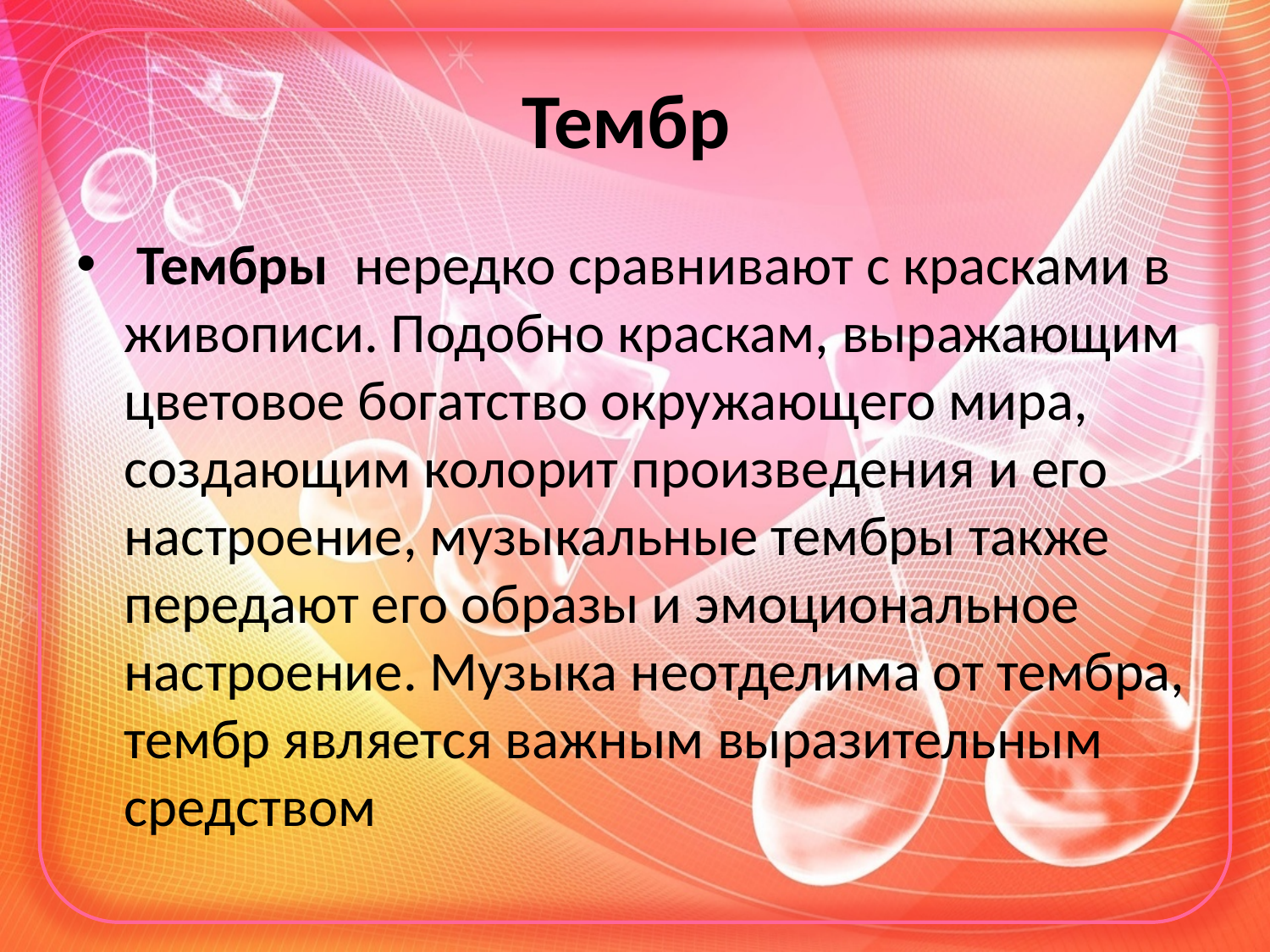

# Тембр
 Тембры  нередко сравнивают с красками в живописи. Подобно краскам, выражающим цветовое богатство окружающего мира, создающим колорит произведения и его настроение, музыкальные тембры также передают его образы и эмоциональное настроение. Музыка неотделима от тембра, тембр является важным выразительным средством